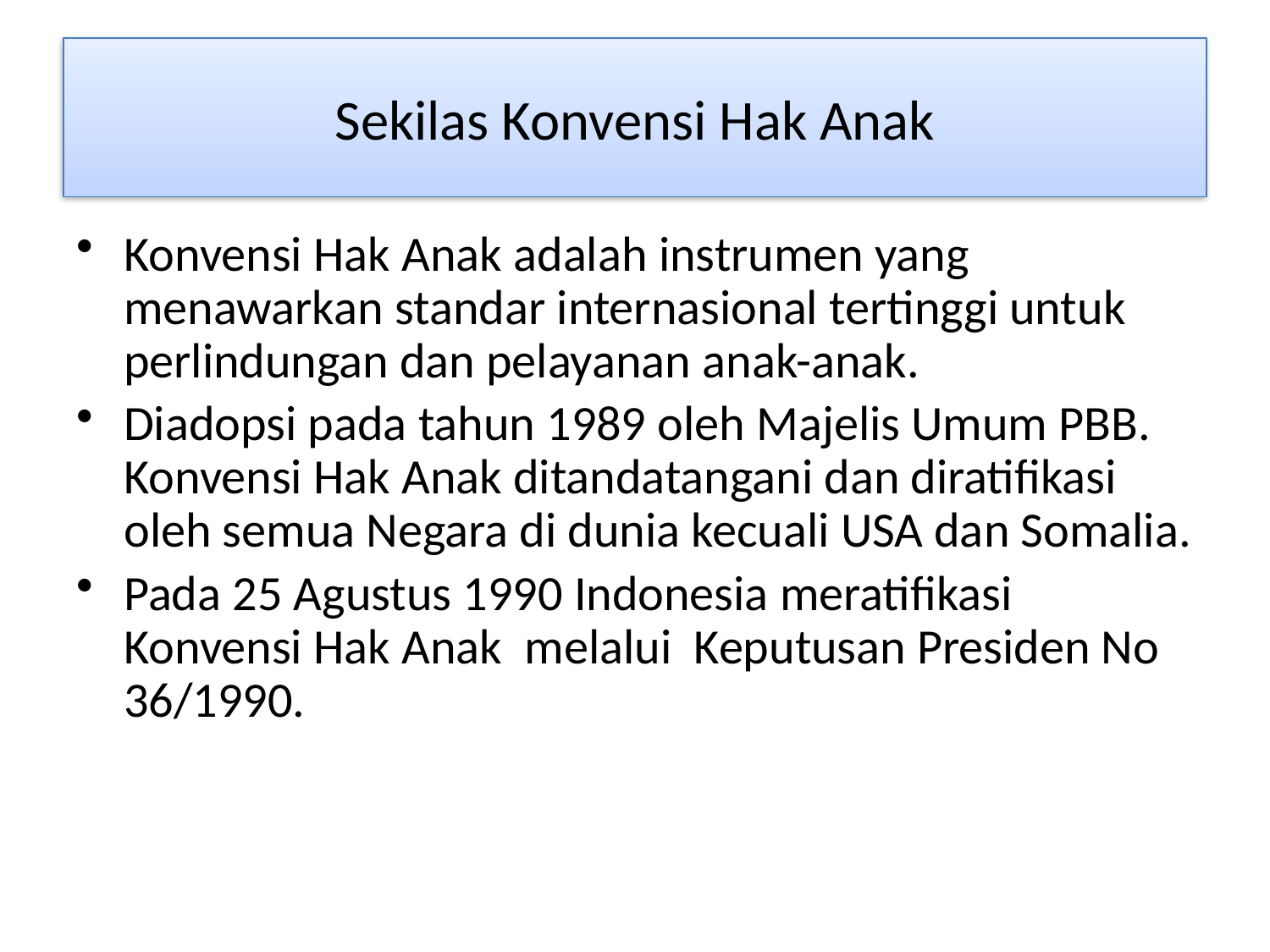

# Sekilas Konvensi Hak Anak
Konvensi Hak Anak adalah instrumen yang menawarkan standar internasional tertinggi untuk perlindungan dan pelayanan anak-anak.
Diadopsi pada tahun 1989 oleh Majelis Umum PBB. Konvensi Hak Anak ditandatangani dan diratifikasi oleh semua Negara di dunia kecuali USA dan Somalia.
Pada 25 Agustus 1990 Indonesia meratifikasi Konvensi Hak Anak  melalui  Keputusan Presiden No 36/1990.